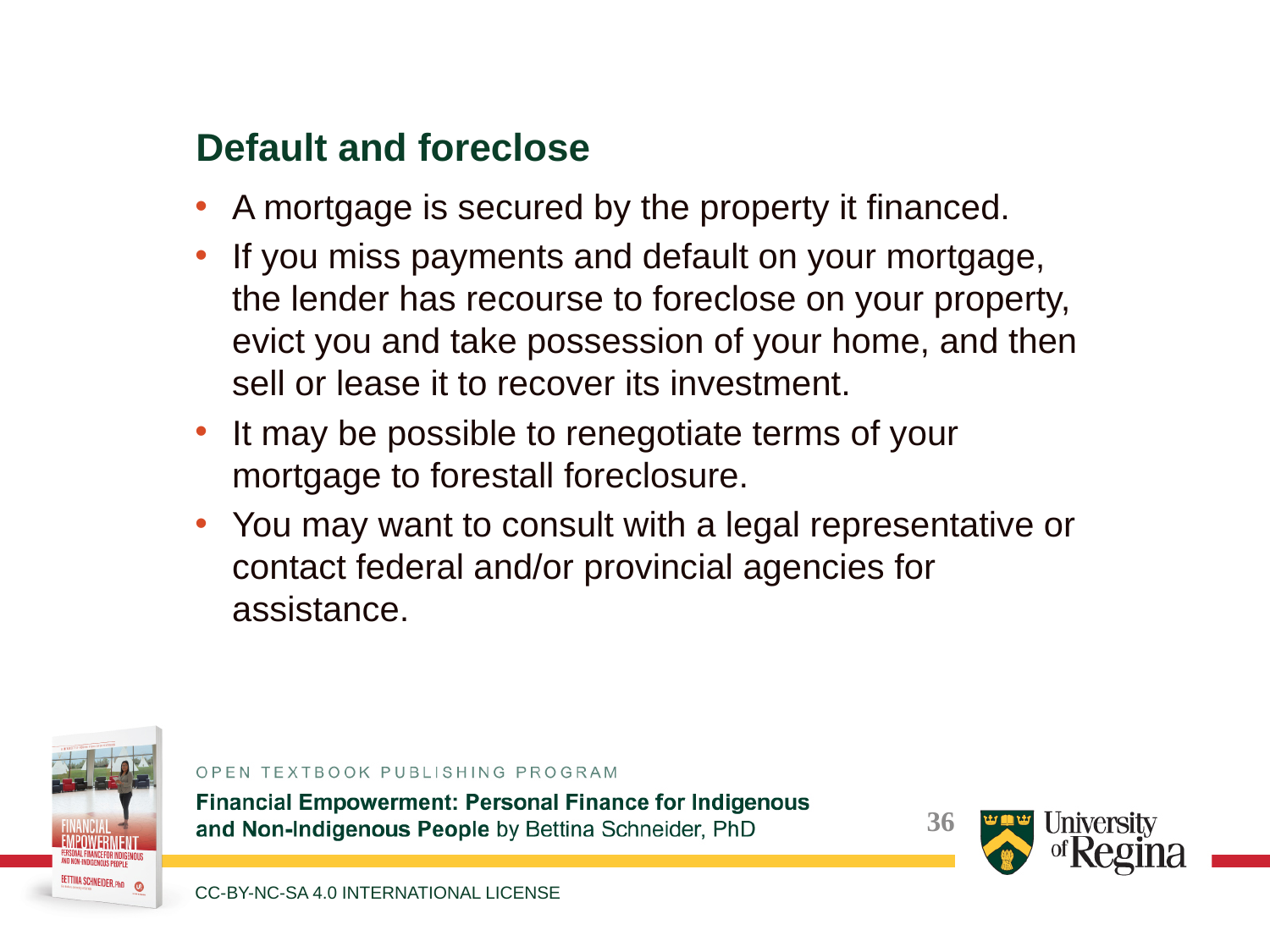

Default and foreclose
A mortgage is secured by the property it financed.
If you miss payments and default on your mortgage, the lender has recourse to foreclose on your property, evict you and take possession of your home, and then sell or lease it to recover its investment.
It may be possible to renegotiate terms of your mortgage to forestall foreclosure.
You may want to consult with a legal representative or contact federal and/or provincial agencies for assistance.

CC-BY-NC-SA 4.0 INTERNATIONAL LICENSE